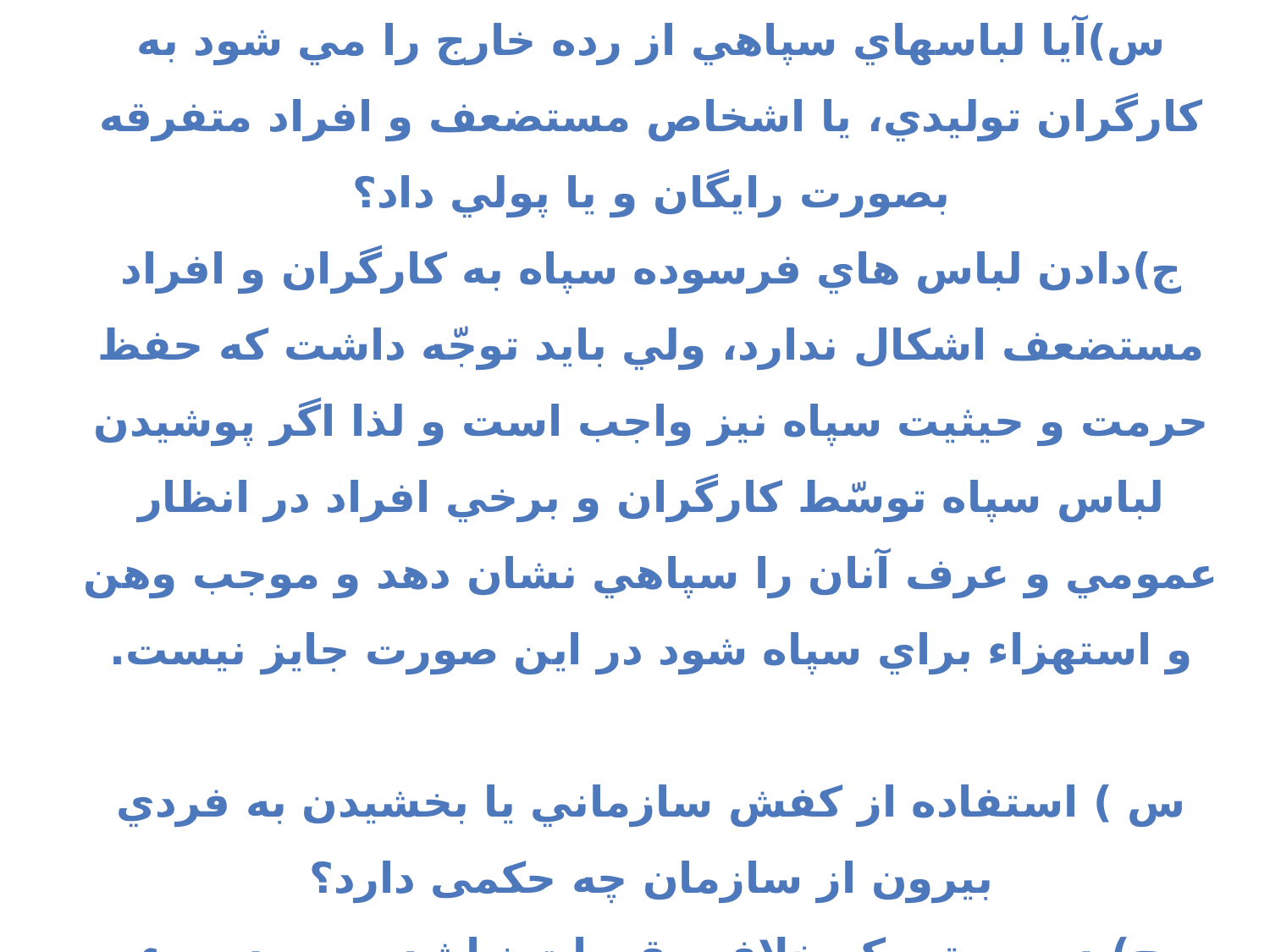

دادن لباس هاي فرسوده سپاه به افرادنیازمند
س)آيا لباسهاي سپاهي از رده خارج را مي شود به كارگران توليدي، يا اشخاص مستضعف و افراد متفرقه بصورت رايگان و يا پولي داد؟
ج)دادن لباس هاي فرسوده سپاه به كارگران و افراد مستضعف اشكال ندارد، ولي بايد توجّه داشت كه حفظ حرمت و حيثيت سپاه نيز واجب است و لذا اگر پوشيدن لباس سپاه توسّط كارگران و برخي افراد در انظار عمومي و عرف آنان را سپاهي نشان دهد و موجب وهن و استهزاء براي سپاه شود در اين صورت جايز نيست.

س ) استفاده از كفش سازماني يا بخشيدن به فردي بيرون از سازمان چه حکمی دارد؟
ج) درصورتي كه خلاف مقررات نباشد و مورد سوء استفاده قرار نگيرد اشكال ندارد.